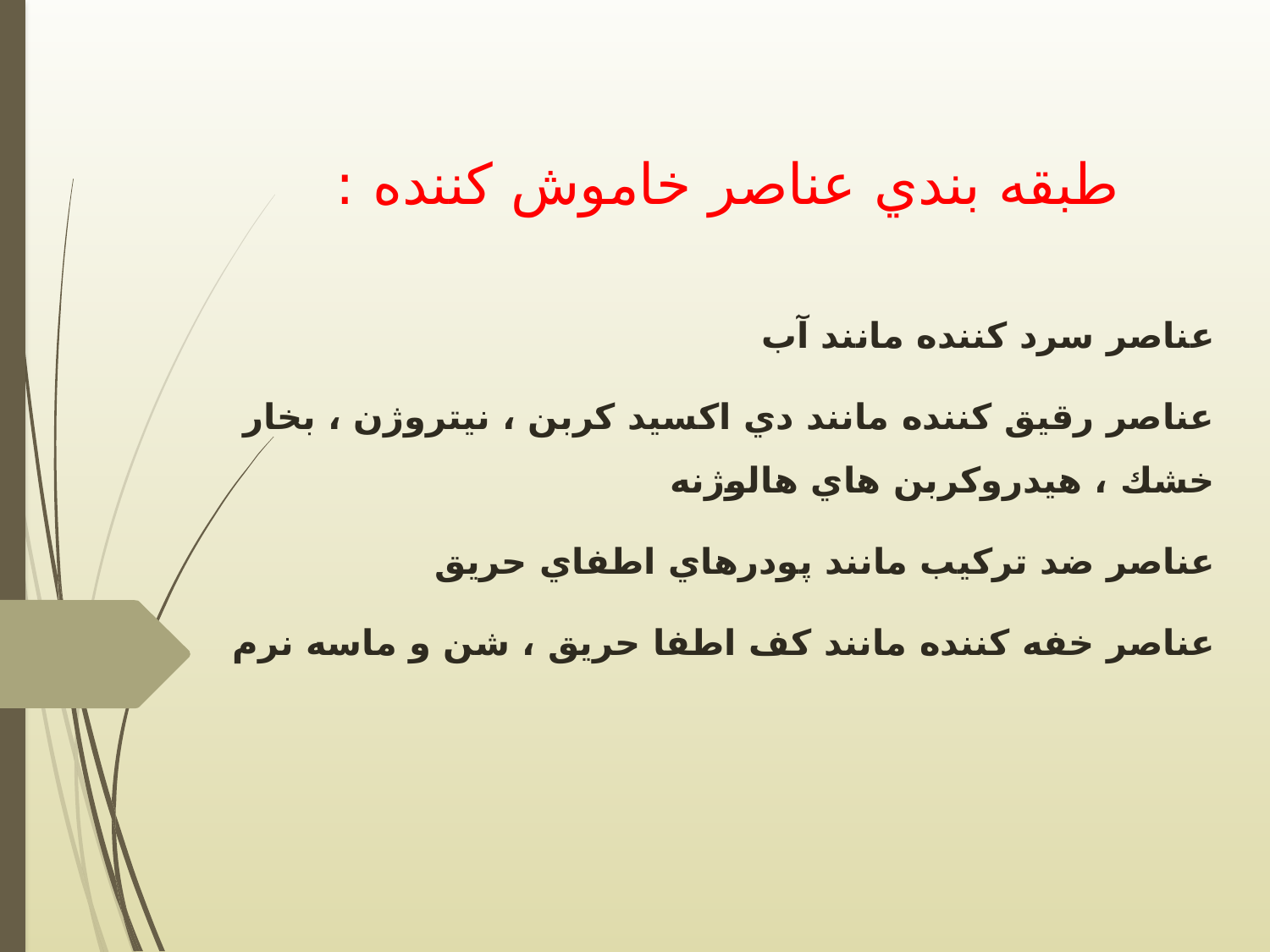

# طبقه بندي عناصر خاموش كننده :
عناصر سرد كننده مانند آب
عناصر رقيق كننده مانند دي اكسيد كربن ، نيتروژن ، بخار خشك ، هيدروكربن هاي هالوژنه
عناصر ضد تركيب مانند پودرهاي اطفاي حريق
عناصر خفه كننده مانند كف اطفا حريق ، شن و ماسه نرم